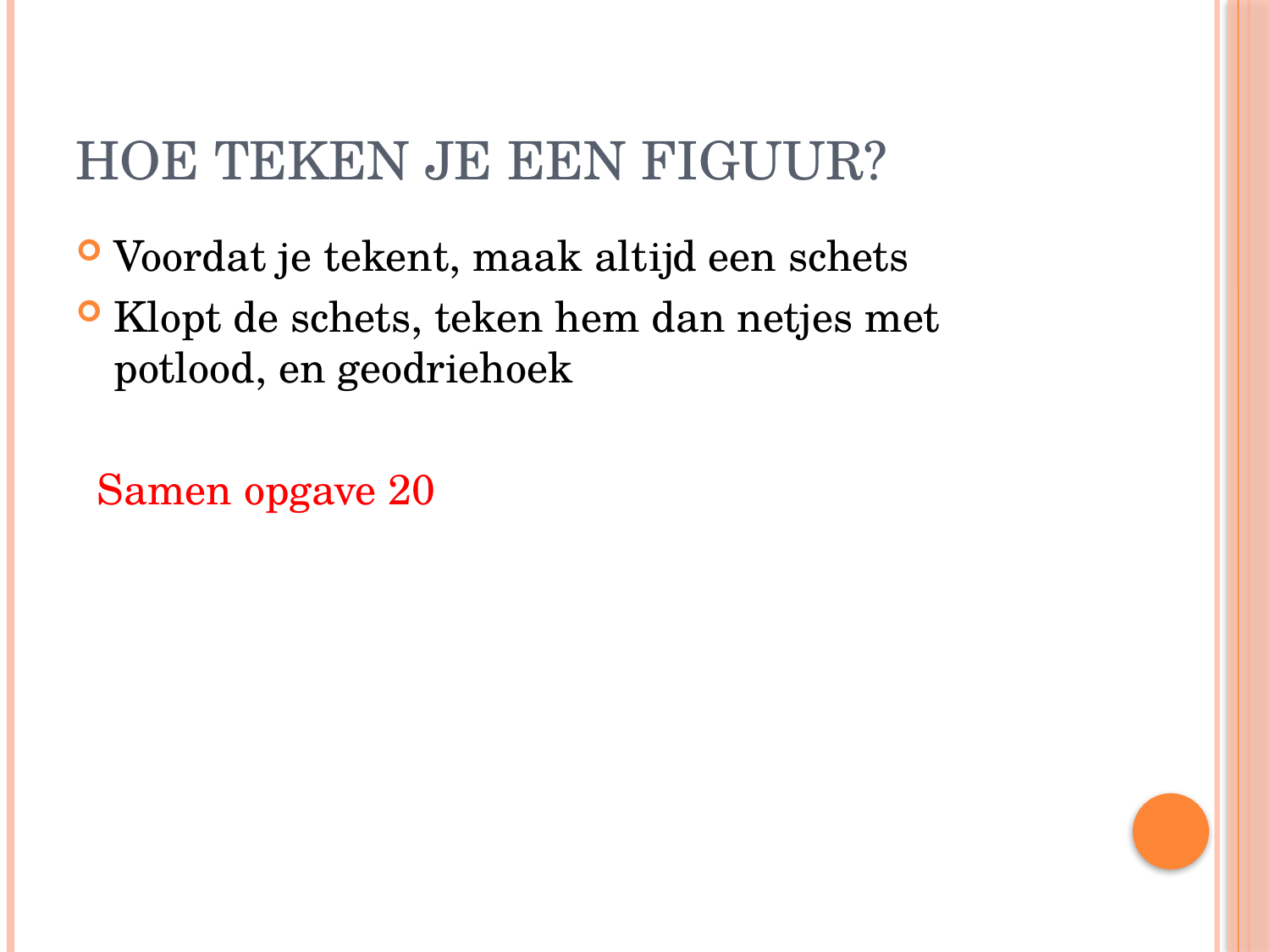

# Hoe teken je een figuur?
Voordat je tekent, maak altijd een schets
Klopt de schets, teken hem dan netjes met potlood, en geodriehoek
Samen opgave 20